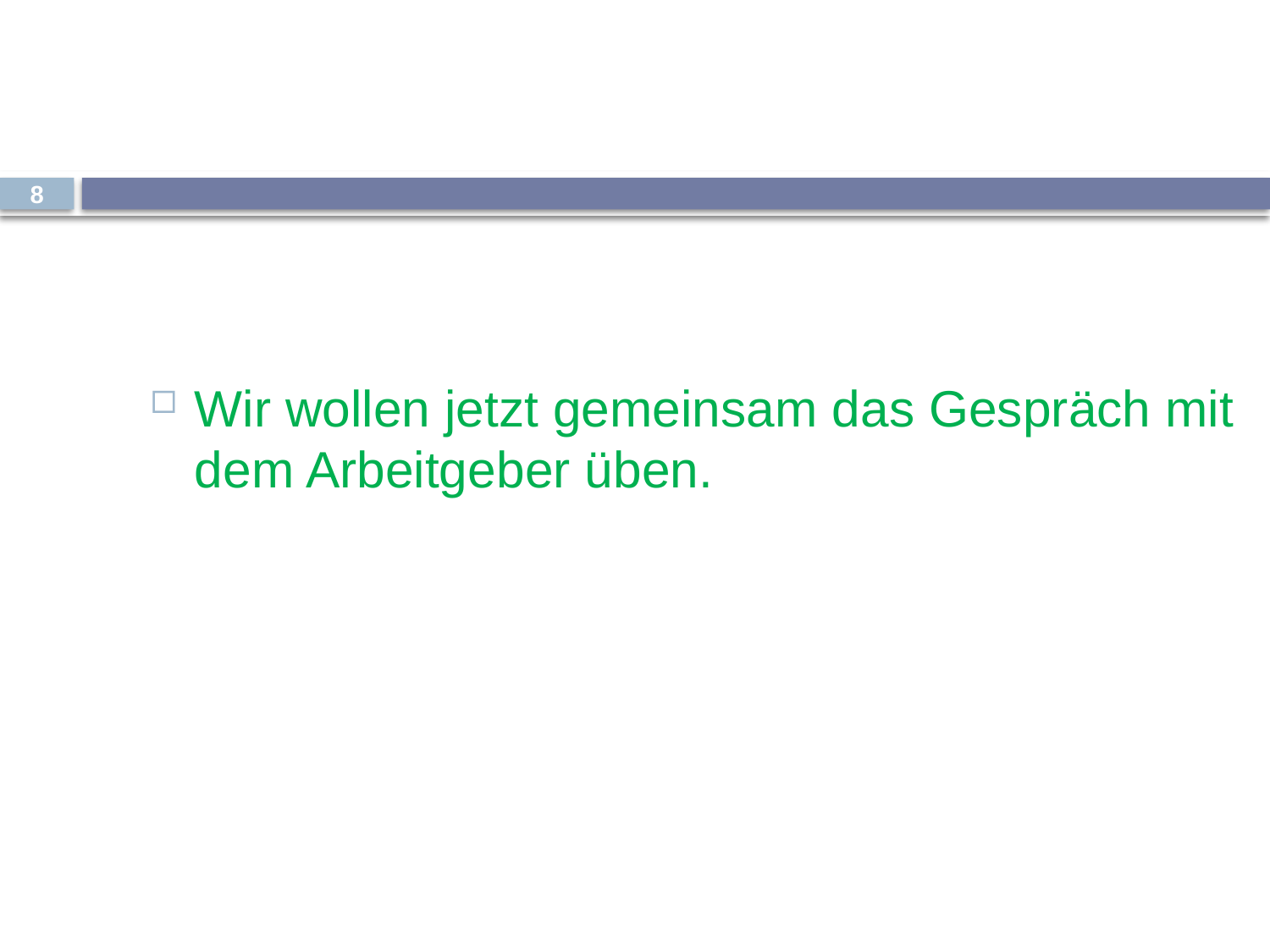

#
8

Wir wollen jetzt gemeinsam das Gespräch mit dem Arbeitgeber üben.